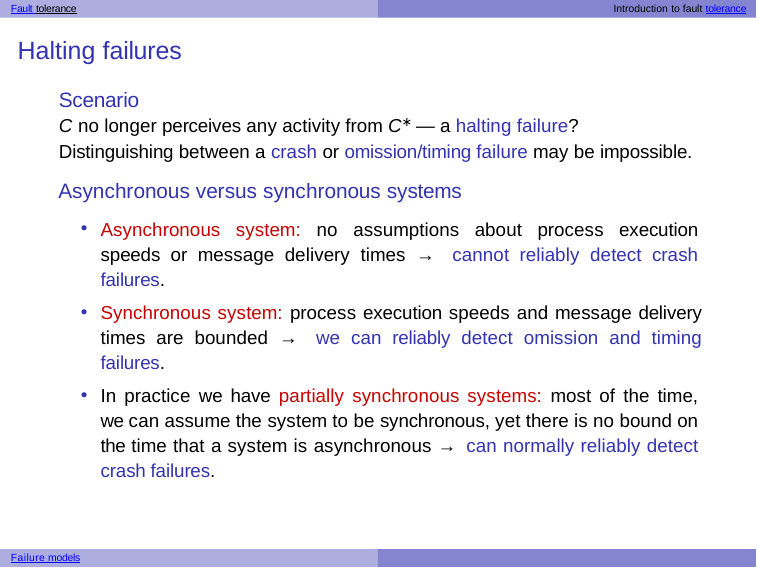

Fault tolerance	Introduction to fault tolerance
# Halting failures
Scenario
C no longer perceives any activity from C∗ — a halting failure? Distinguishing between a crash or omission/timing failure may be impossible.
Asynchronous versus synchronous systems
Asynchronous system: no assumptions about process execution speeds or message delivery times → cannot reliably detect crash failures.
Synchronous system: process execution speeds and message delivery times are bounded → we can reliably detect omission and timing failures.
In practice we have partially synchronous systems: most of the time, we can assume the system to be synchronous, yet there is no bound on the time that a system is asynchronous → can normally reliably detect crash failures.

Failure models